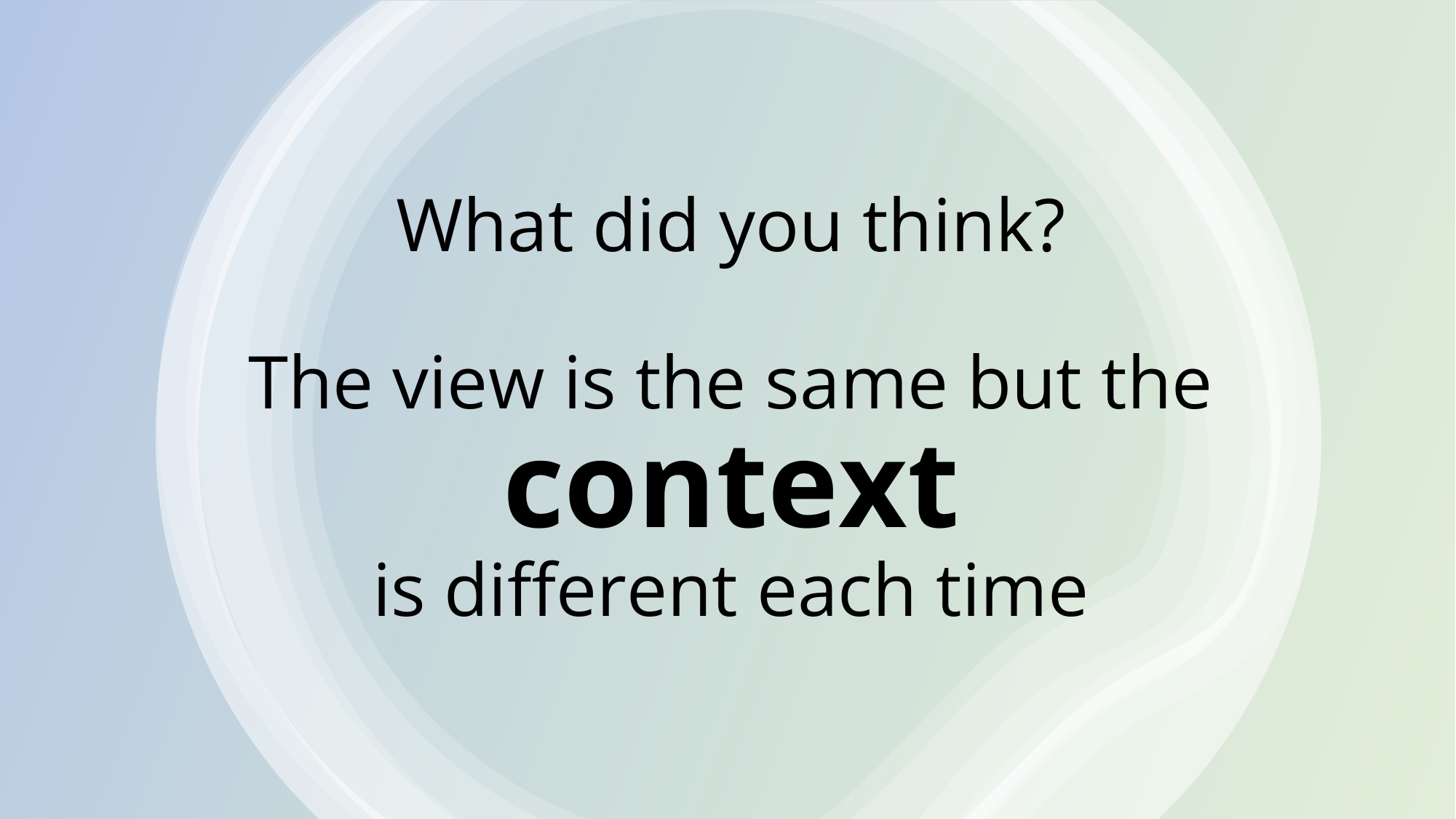

What did you think?

The view is the same but the
context
is different each time